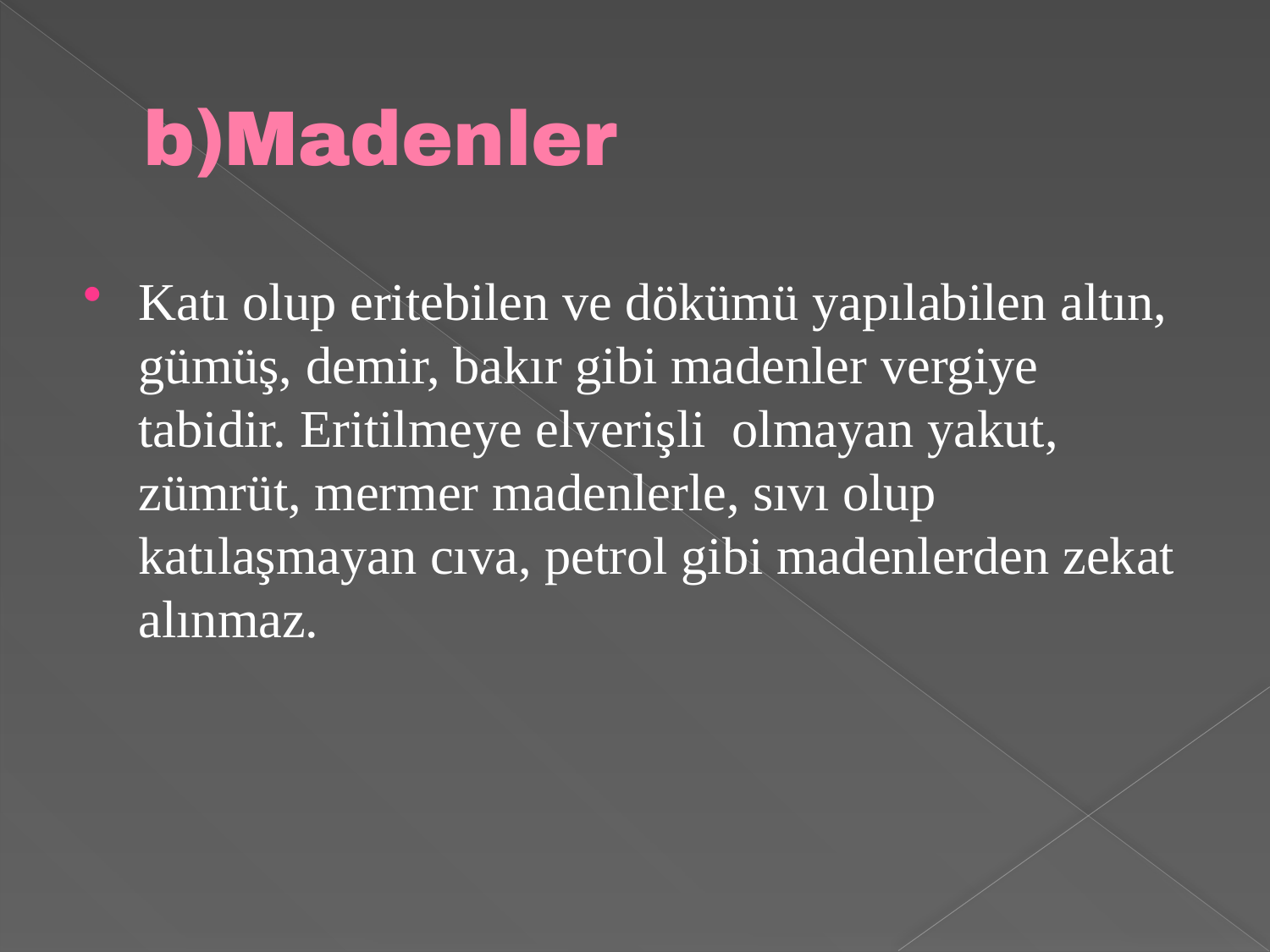

# b)Madenler
Katı olup eritebilen ve dökümü yapılabilen altın, gümüş, demir, bakır gibi madenler vergiye tabidir. Eritilmeye elverişli  olmayan yakut, zümrüt, mermer madenlerle, sıvı olup katılaşmayan cıva, petrol gibi madenlerden zekat alınmaz.